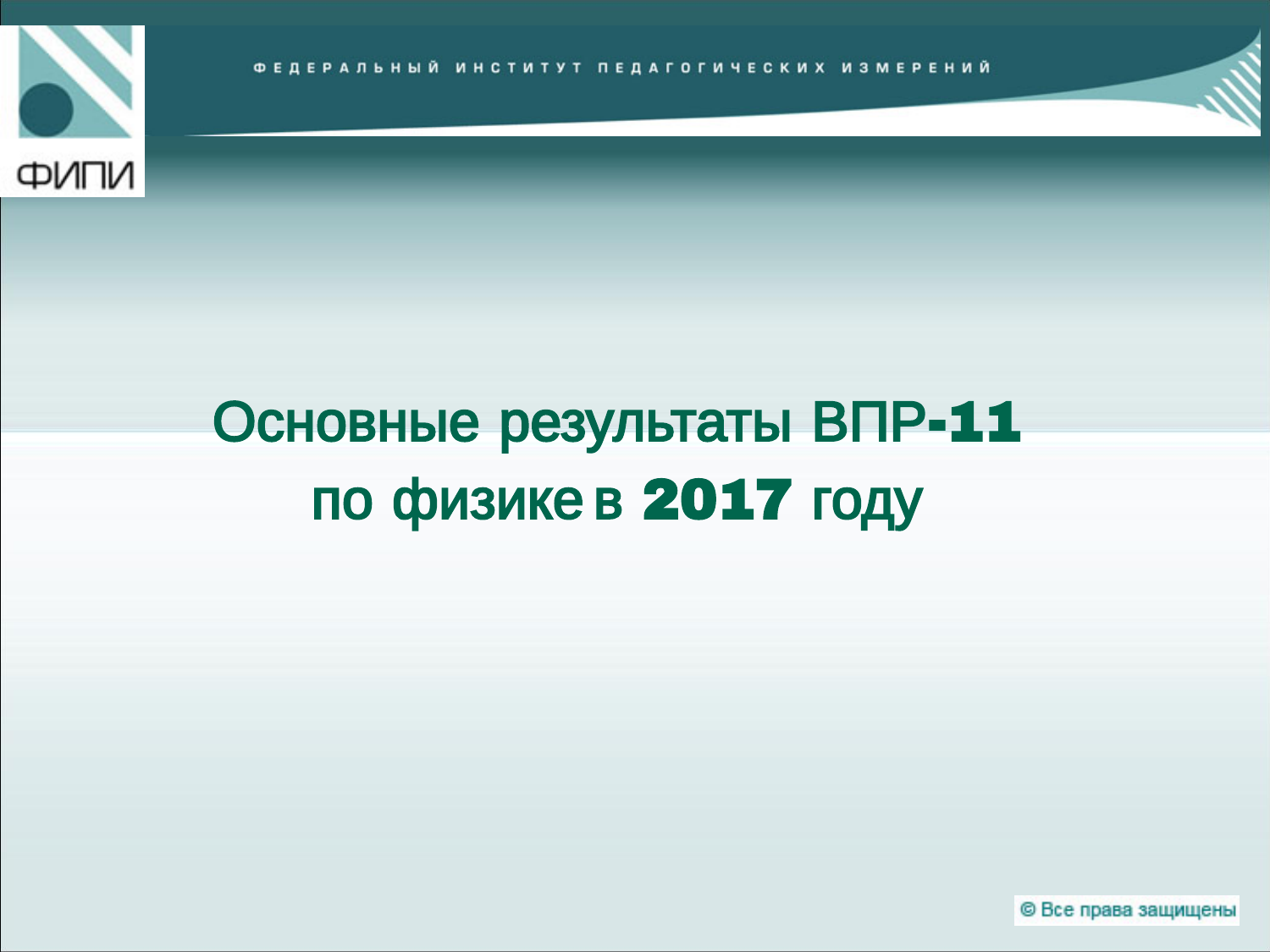

Основные результаты ВПР-11
по физике в 2017 году